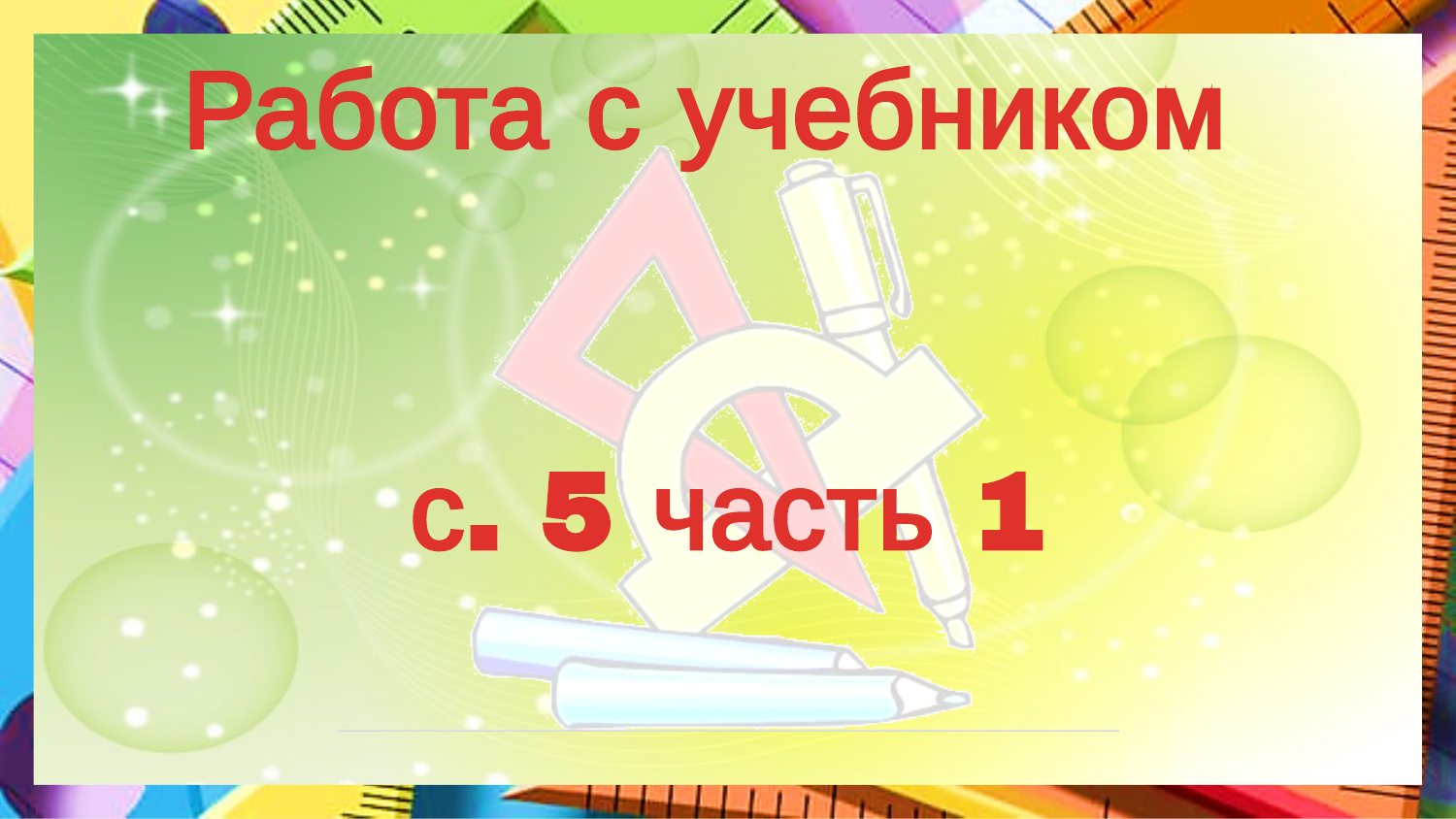

Работа с учебником
с. 5 часть 1